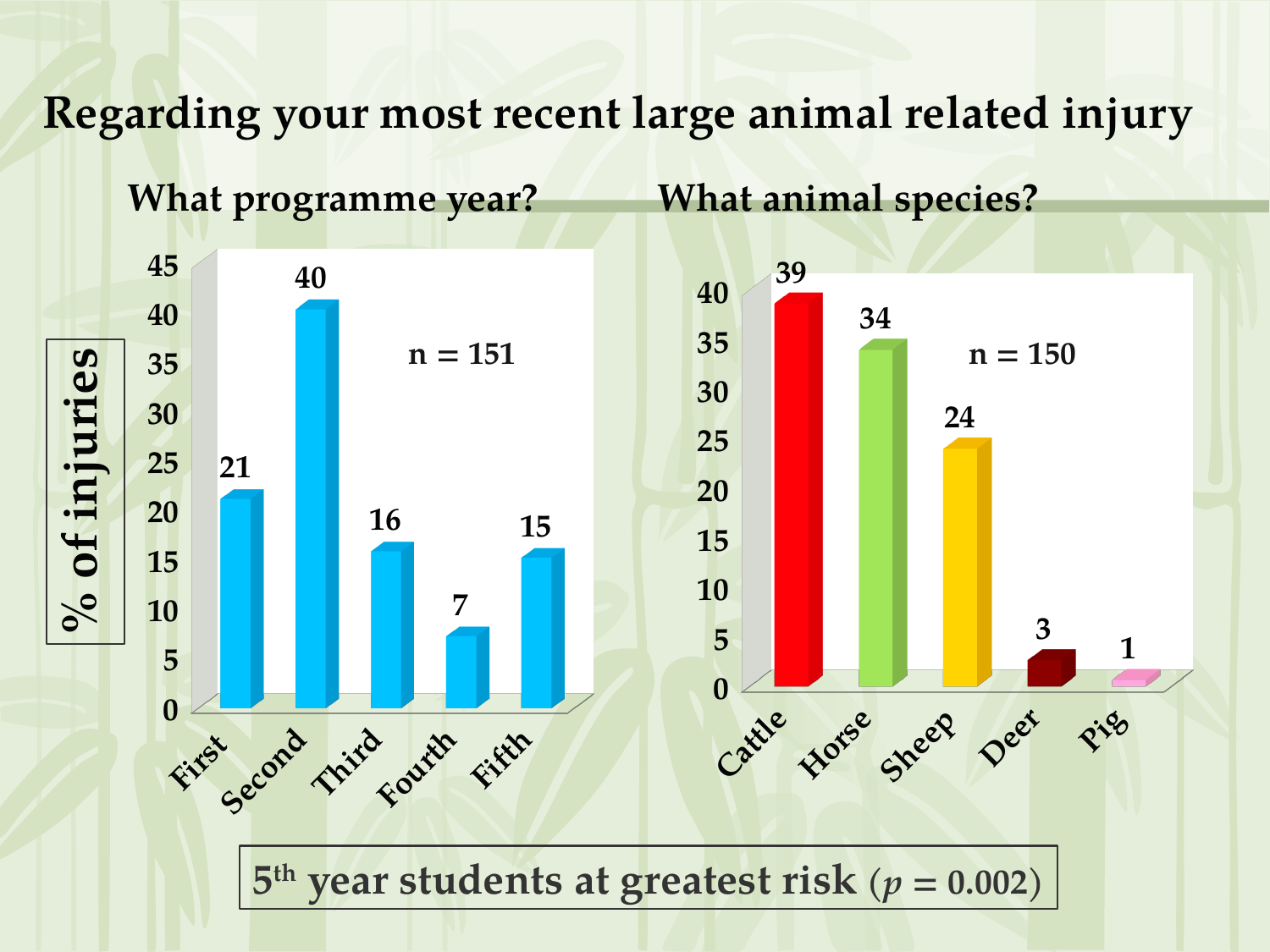

Regarding your most recent large animal related injury
What programme year?
What animal species?

[unsupported chart]

[unsupported chart]

n = 151
n = 150
5th year students at greatest risk (p = 0.002)